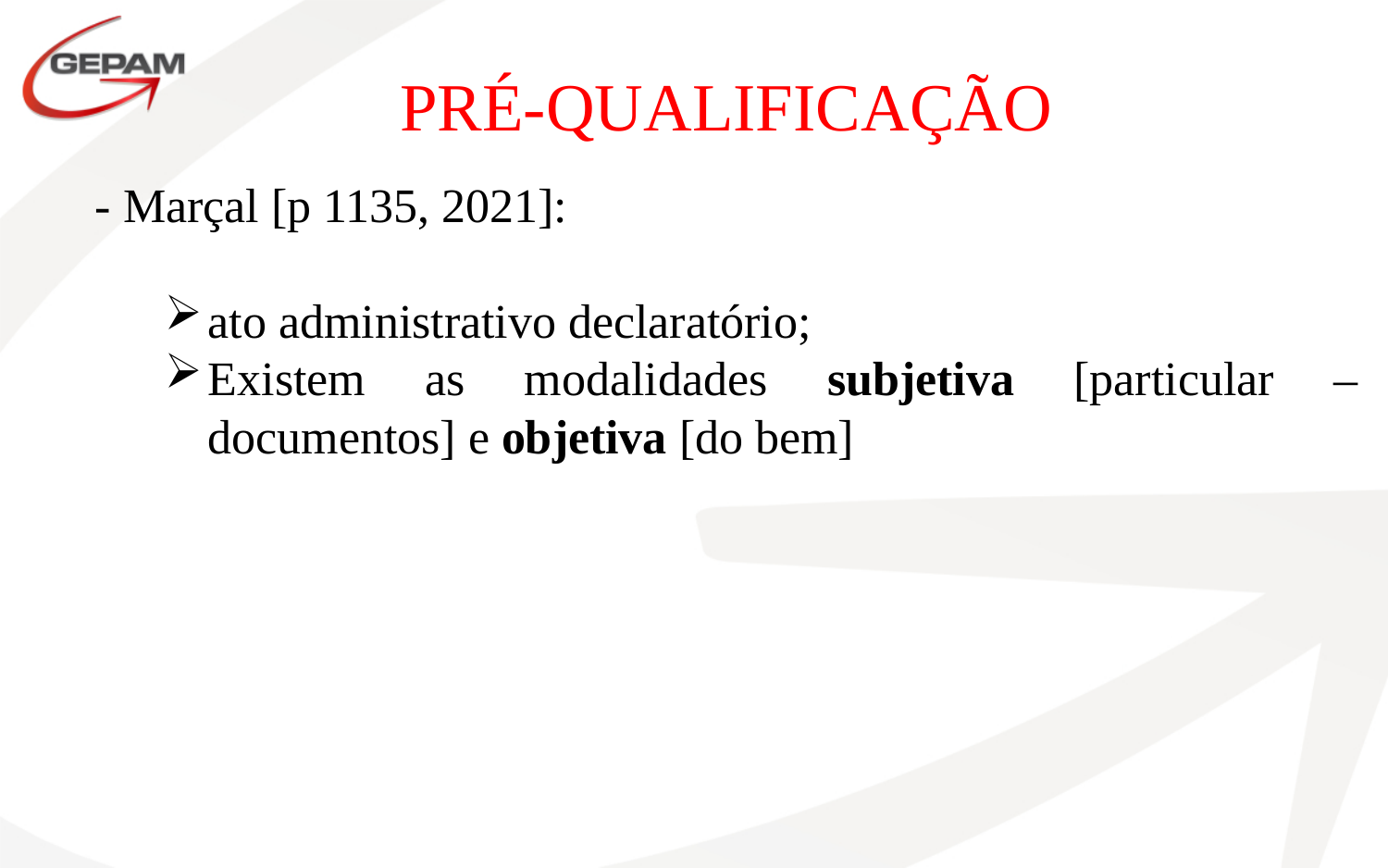

PRÉ-QUALIFICAÇÃO
- Marçal [p 1135, 2021]:

ato administrativo declaratório;
Existem as modalidades subjetiva [particular – documentos] e objetiva [do bem]